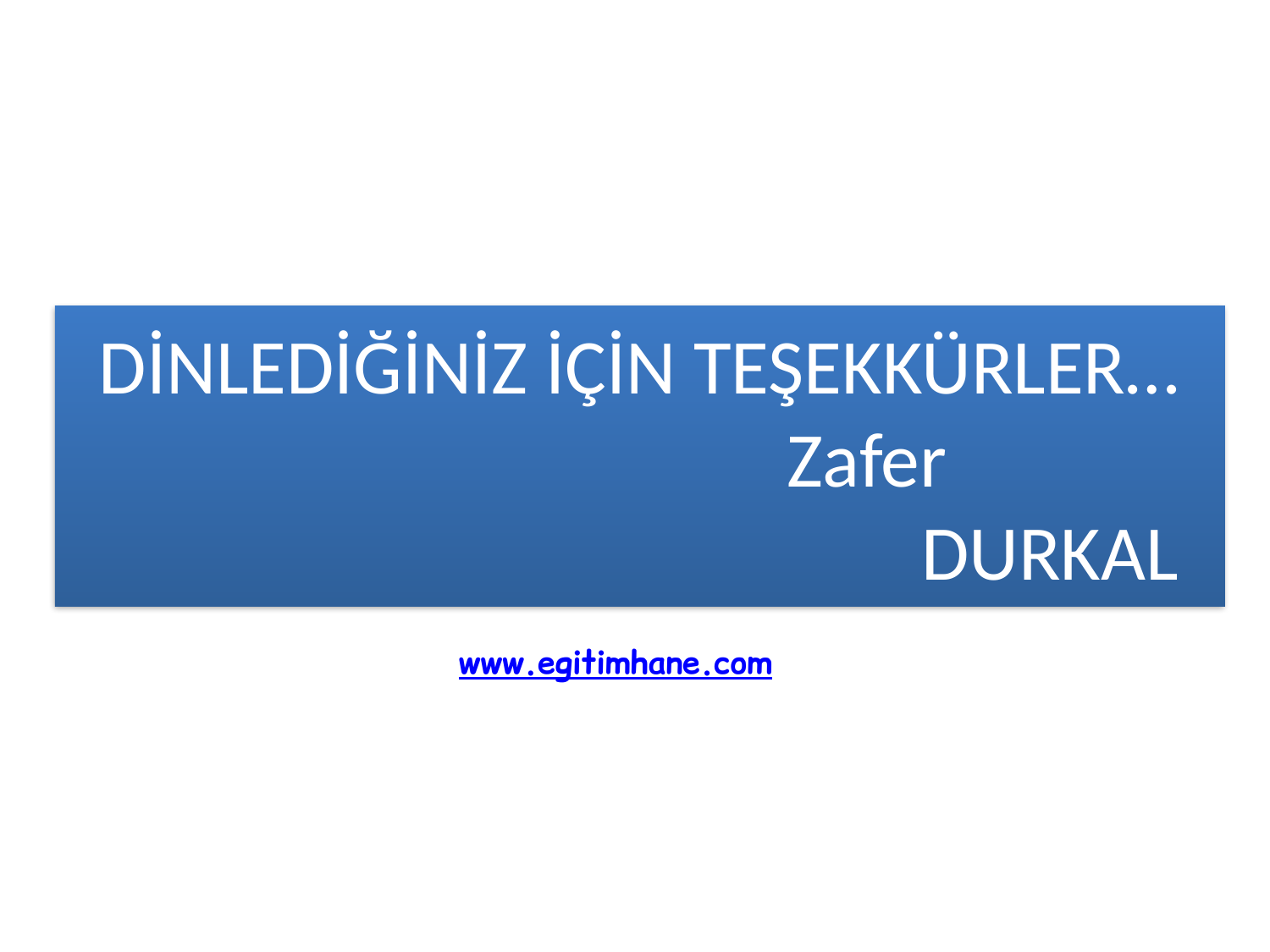

# DİNLEDİĞİNİZ İÇİN TEŞEKKÜRLER… Zafer DURKAL
www.egitimhane.com